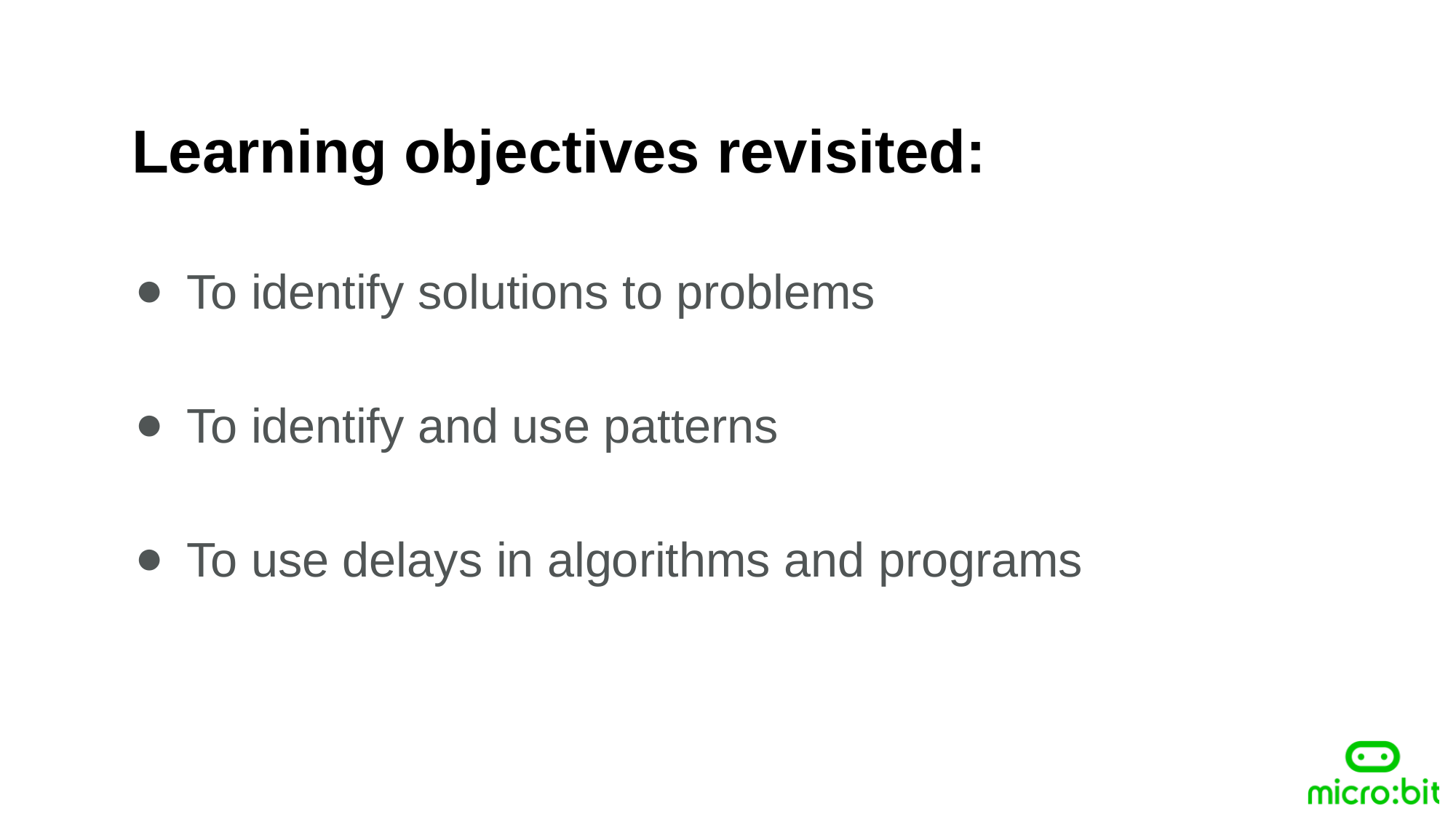

Learning objectives revisited:

To identify solutions to problems

To identify and use patterns

To use delays in algorithms and programs